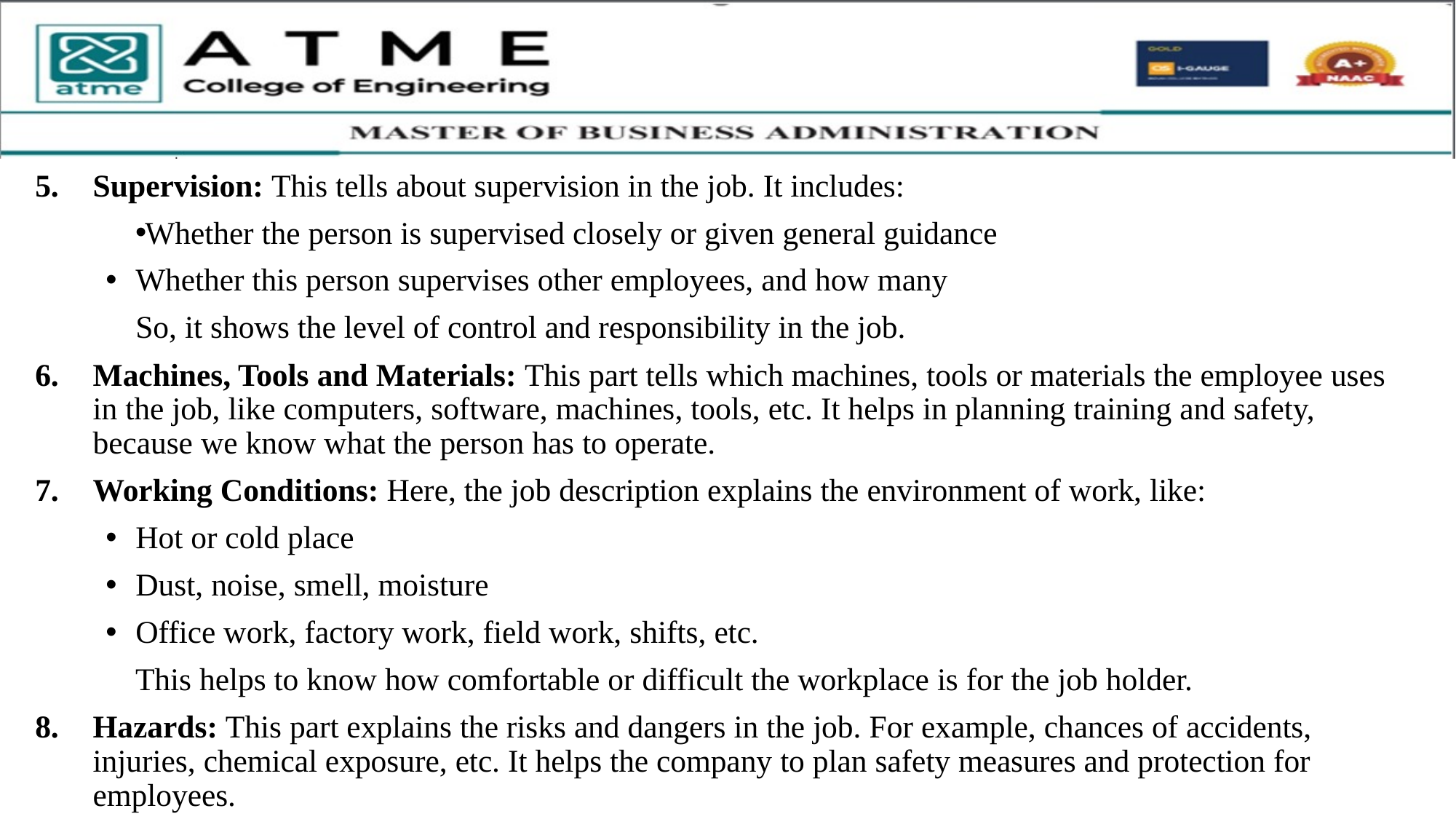

Supervision: This tells about supervision in the job. It includes:
Whether the person is supervised closely or given general guidance
Whether this person supervises other employees, and how many
So, it shows the level of control and responsibility in the job.
Machines, Tools and Materials: This part tells which machines, tools or materials the employee uses in the job, like computers, software, machines, tools, etc. It helps in planning training and safety, because we know what the person has to operate.
Working Conditions: Here, the job description explains the environment of work, like:
Hot or cold place
Dust, noise, smell, moisture
Office work, factory work, field work, shifts, etc.
This helps to know how comfortable or difficult the workplace is for the job holder.
Hazards: This part explains the risks and dangers in the job. For example, chances of accidents, injuries, chemical exposure, etc. It helps the company to plan safety measures and protection for employees.